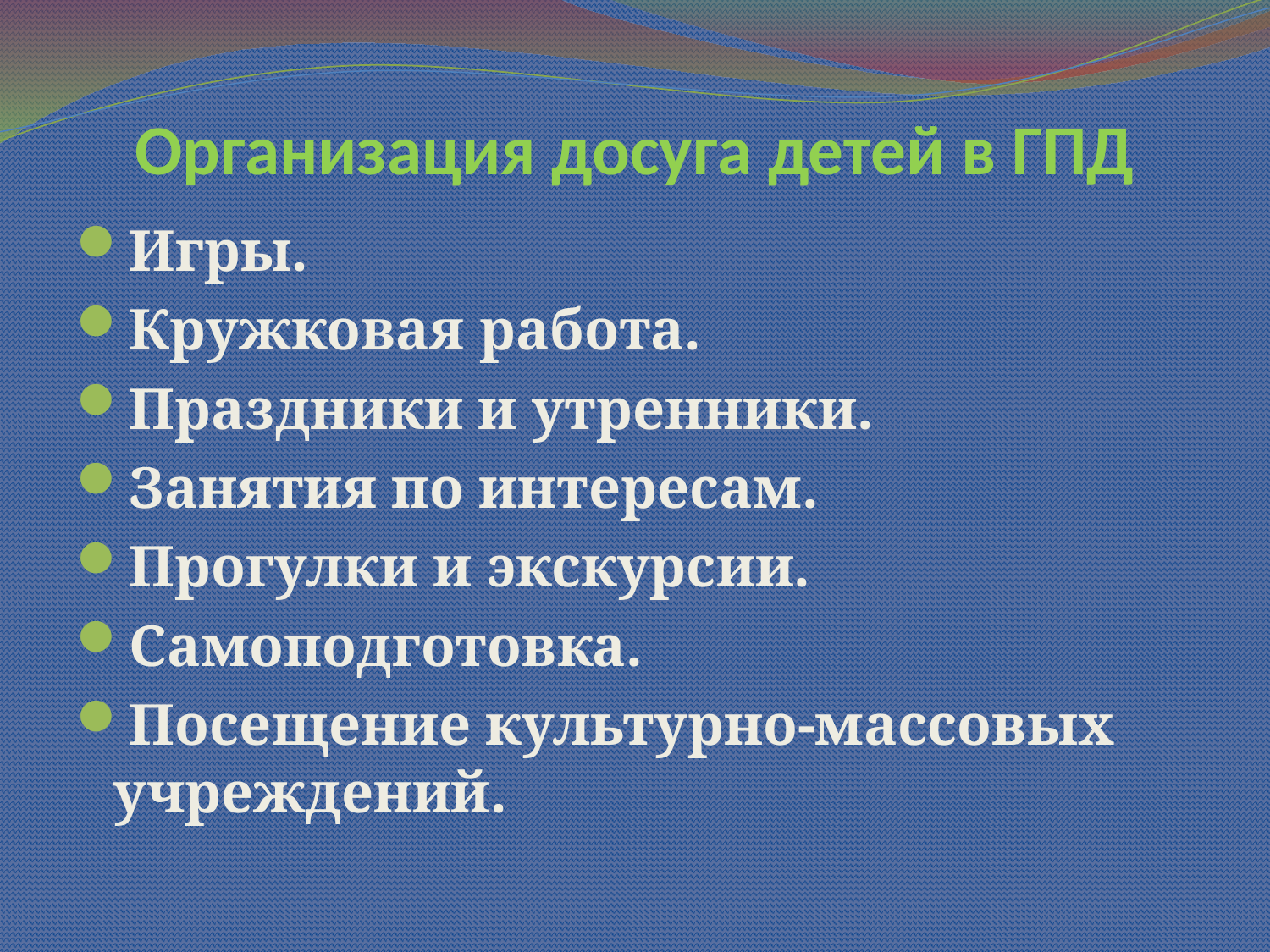

# Организация досуга детей в ГПД
Игры.
Кружковая работа.
Праздники и утренники.
Занятия по интересам.
Прогулки и экскурсии.
Самоподготовка.
Посещение культурно-массовых учреждений.